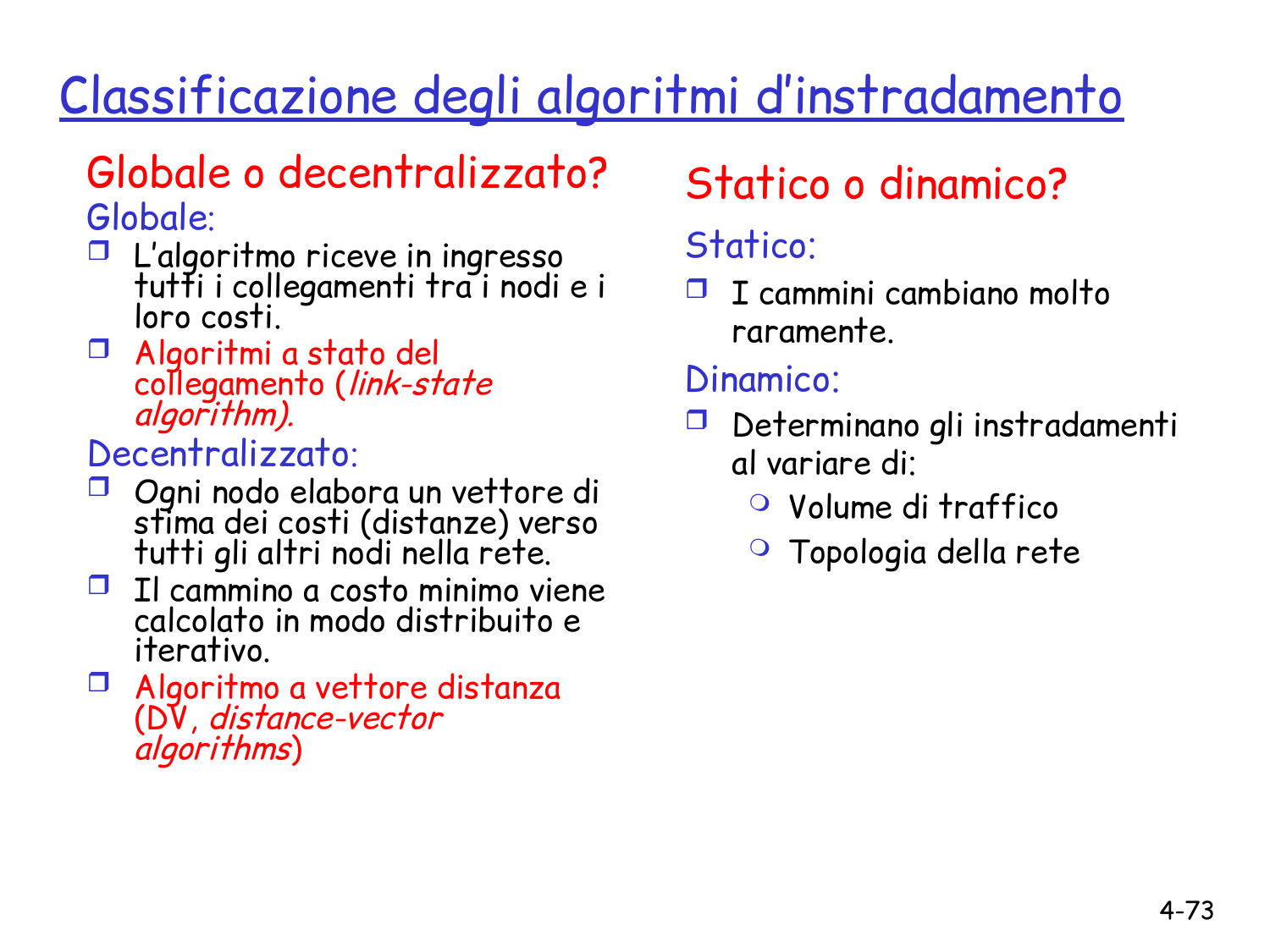

# Classificazione degli algoritmi d’instradamento
Globale o decentralizzato?
Globale:
L’algoritmo riceve in ingresso tutti i collegamenti tra i nodi e i loro costi.
Algoritmi a stato del collegamento (link-state algorithm).
Decentralizzato:
Ogni nodo elabora un vettore di stima dei costi (distanze) verso tutti gli altri nodi nella rete.
Il cammino a costo minimo viene calcolato in modo distribuito e iterativo.
Algoritmo a vettore distanza (DV, distance-vector algorithms)
Statico o dinamico?
Statico:
I cammini cambiano molto raramente.
Dinamico:
Determinano gli instradamenti al variare di:
Volume di traffico
Topologia della rete
4-73